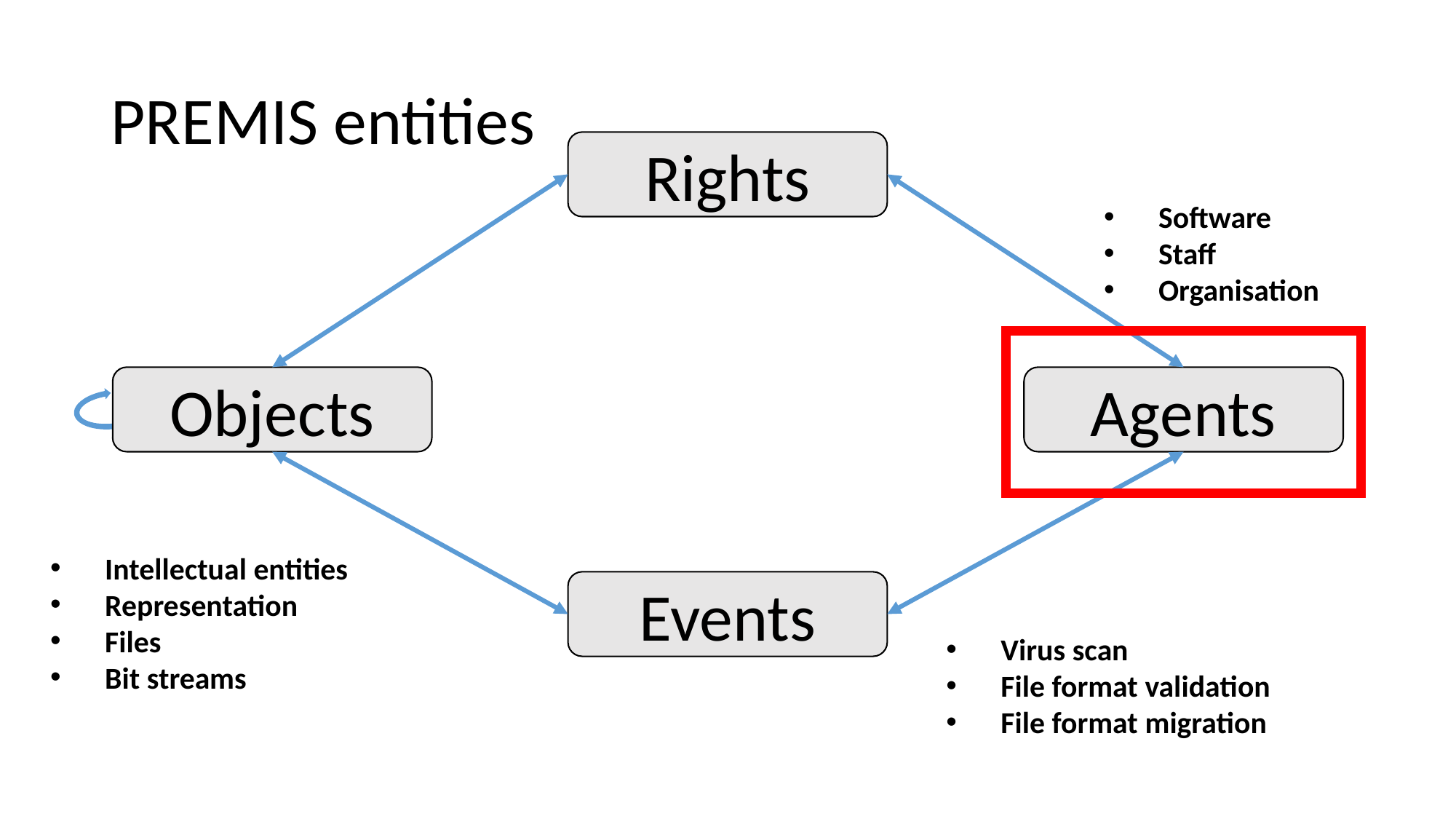

# PREMIS entities
Rights
Software
Staff
Organisation

Objects
Agents

Intellectual entities
Representation
Files
Bit streams
Events
Virus scan
File format validation
File format migration